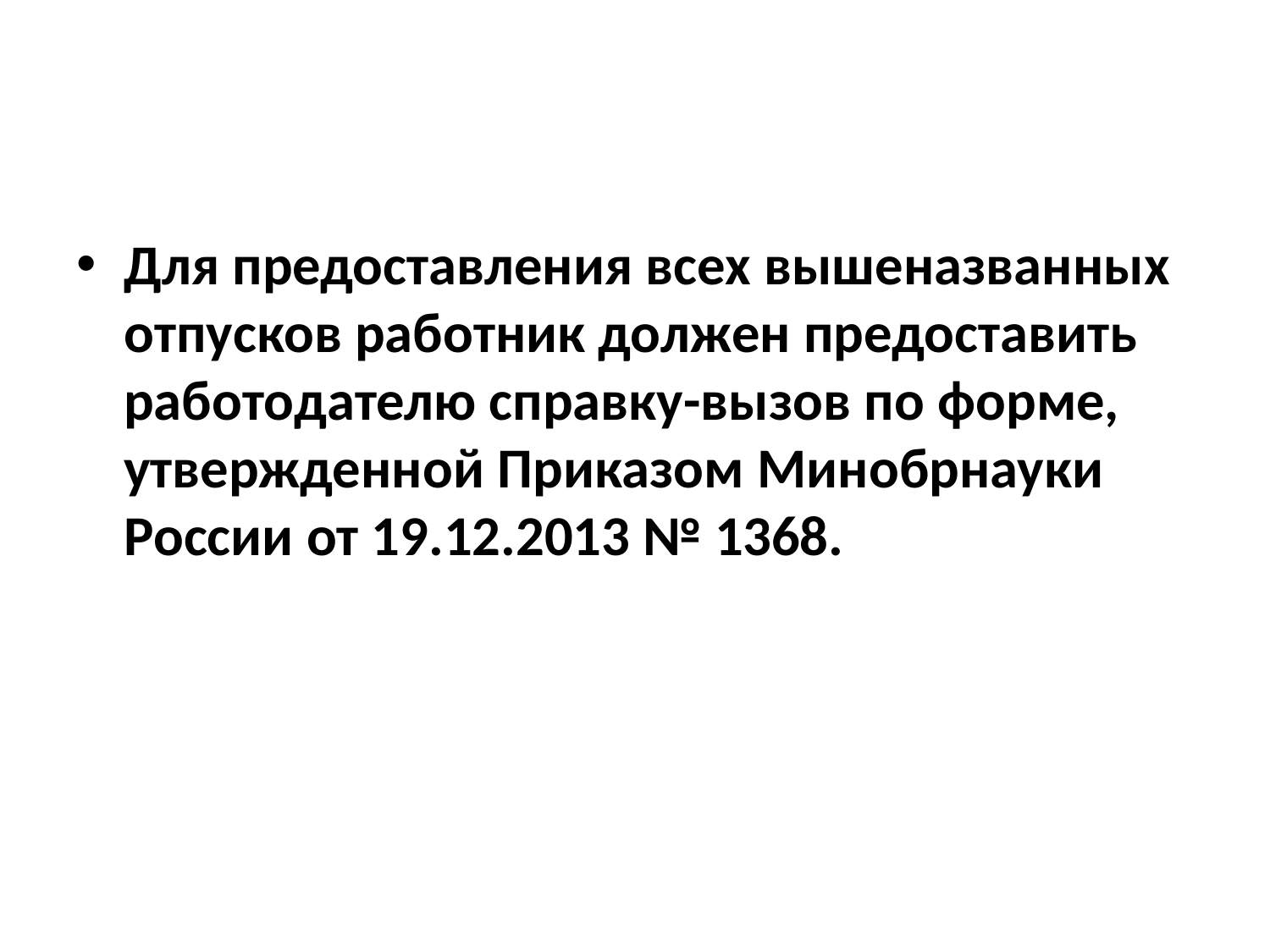

#
Для предоставления всех вышеназванных отпусков работник должен предоставить работодателю справку-вызов по форме, утвержденной Приказом Минобрнауки России от 19.12.2013 № 1368.